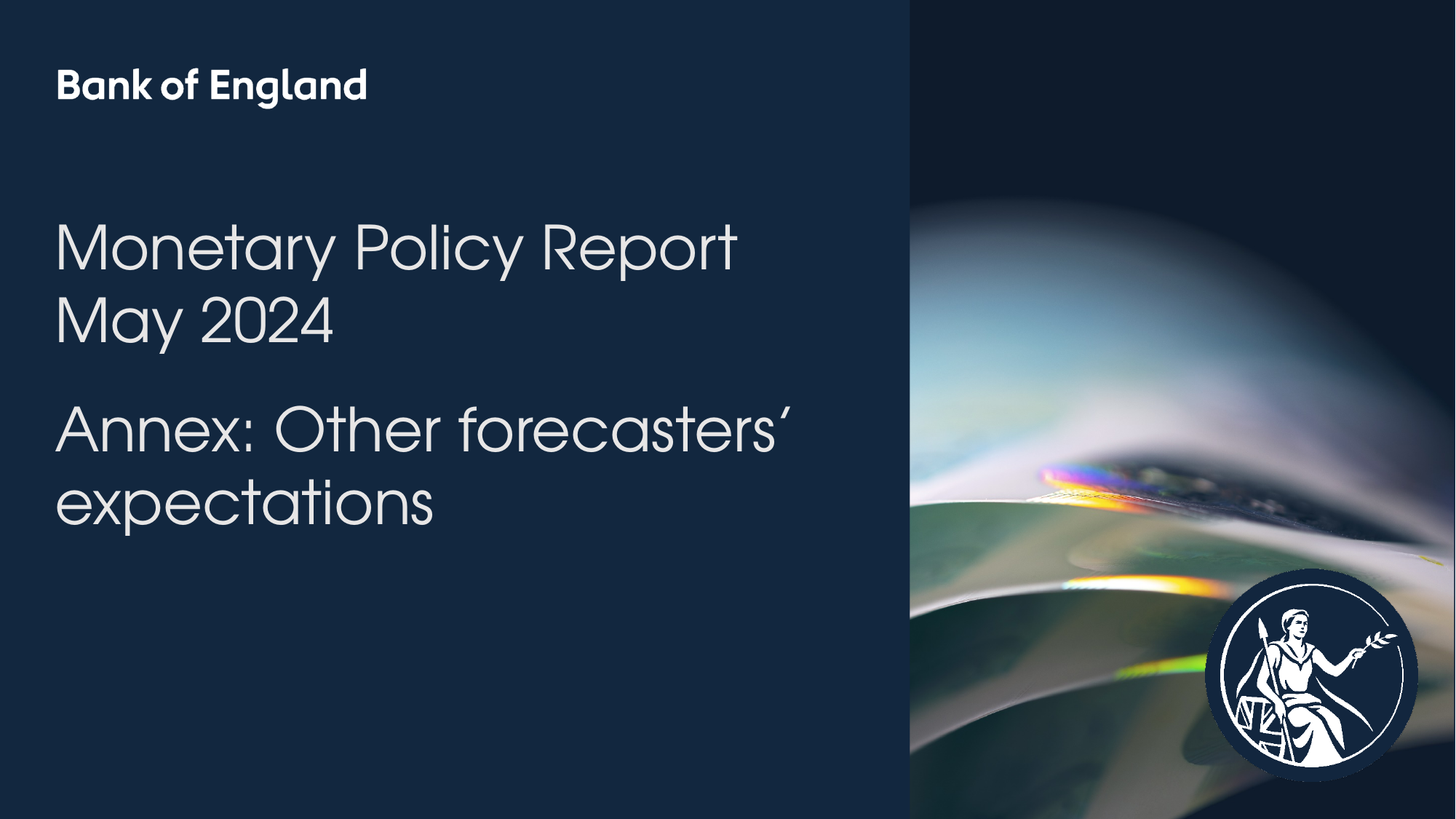

Monetary Policy Report
May 2024
Annex: Other forecasters’ expectations